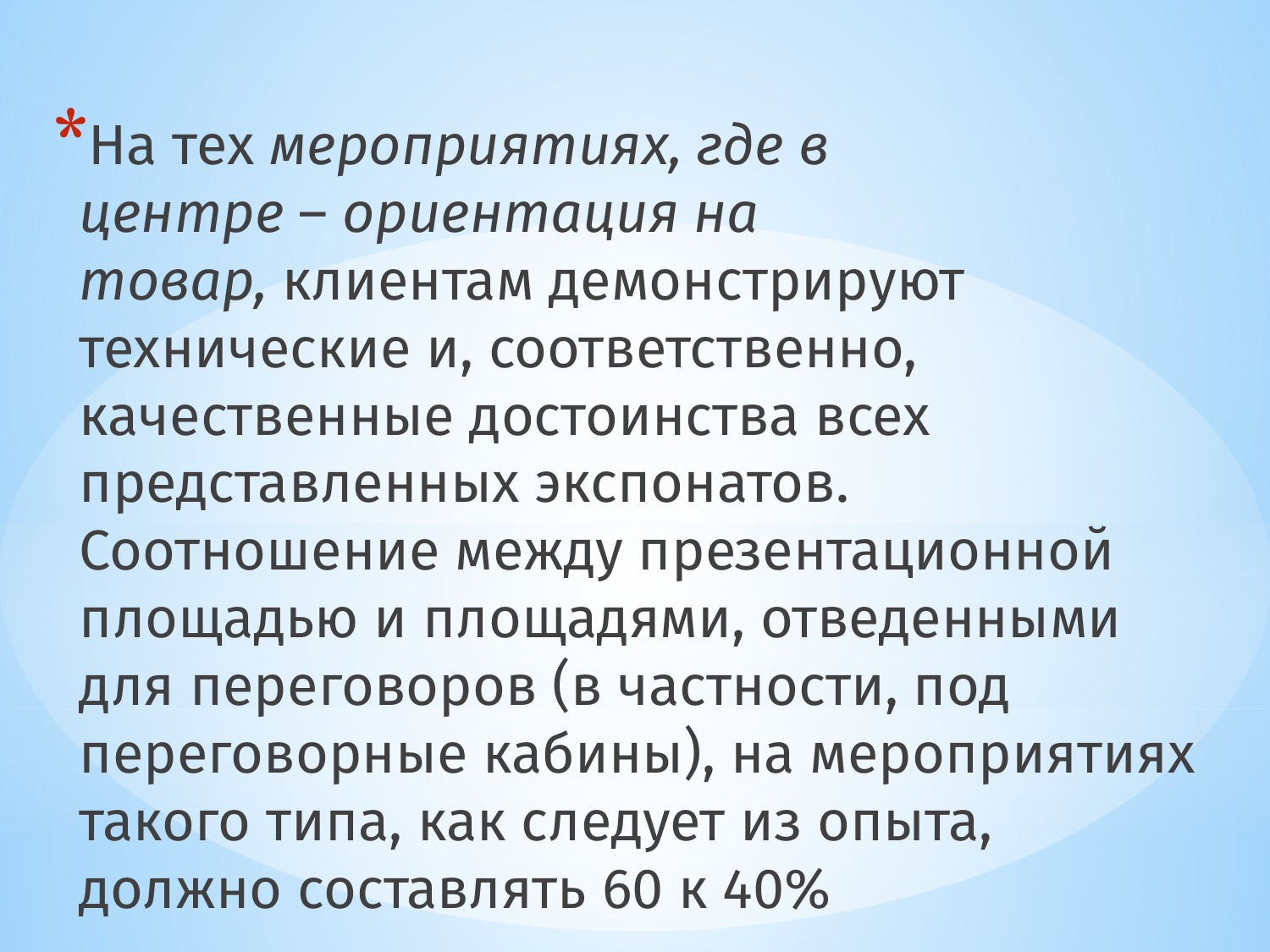

На тех мероприятиях, где в центре – ориентация на товар, клиентам демонстрируют технические и, соответственно, качественные достоинства всех представленных экспонатов. Соотношение между презентационной площадью и площадями, отведенными для переговоров (в частности, под переговорные кабины), на мероприятиях такого типа, как следует из опыта, должно составлять 60 к 40%
#